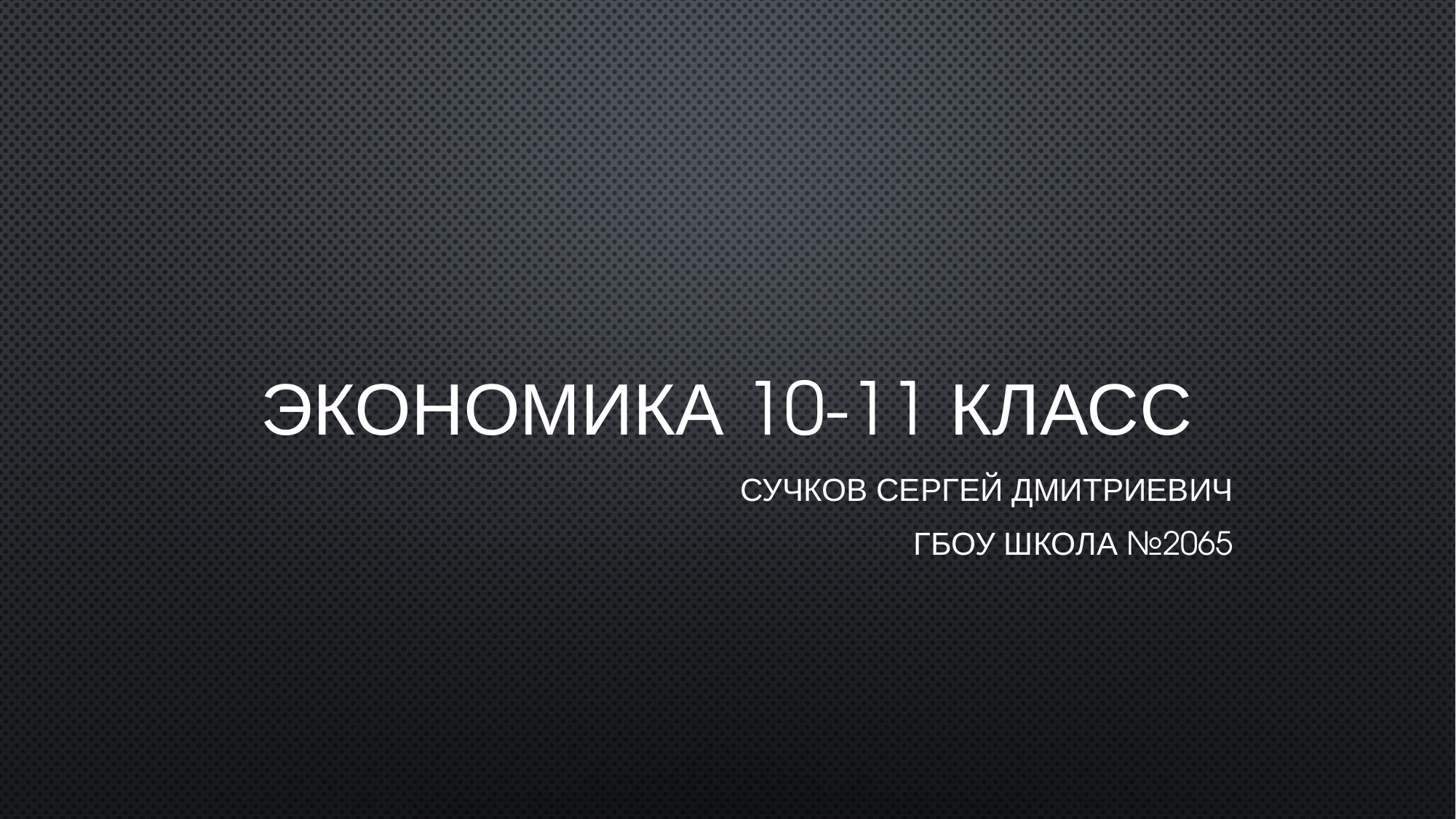

# Экономика 10-11 класс
Сучков Сергей Дмитриевич
ГБОУ Школа №2065